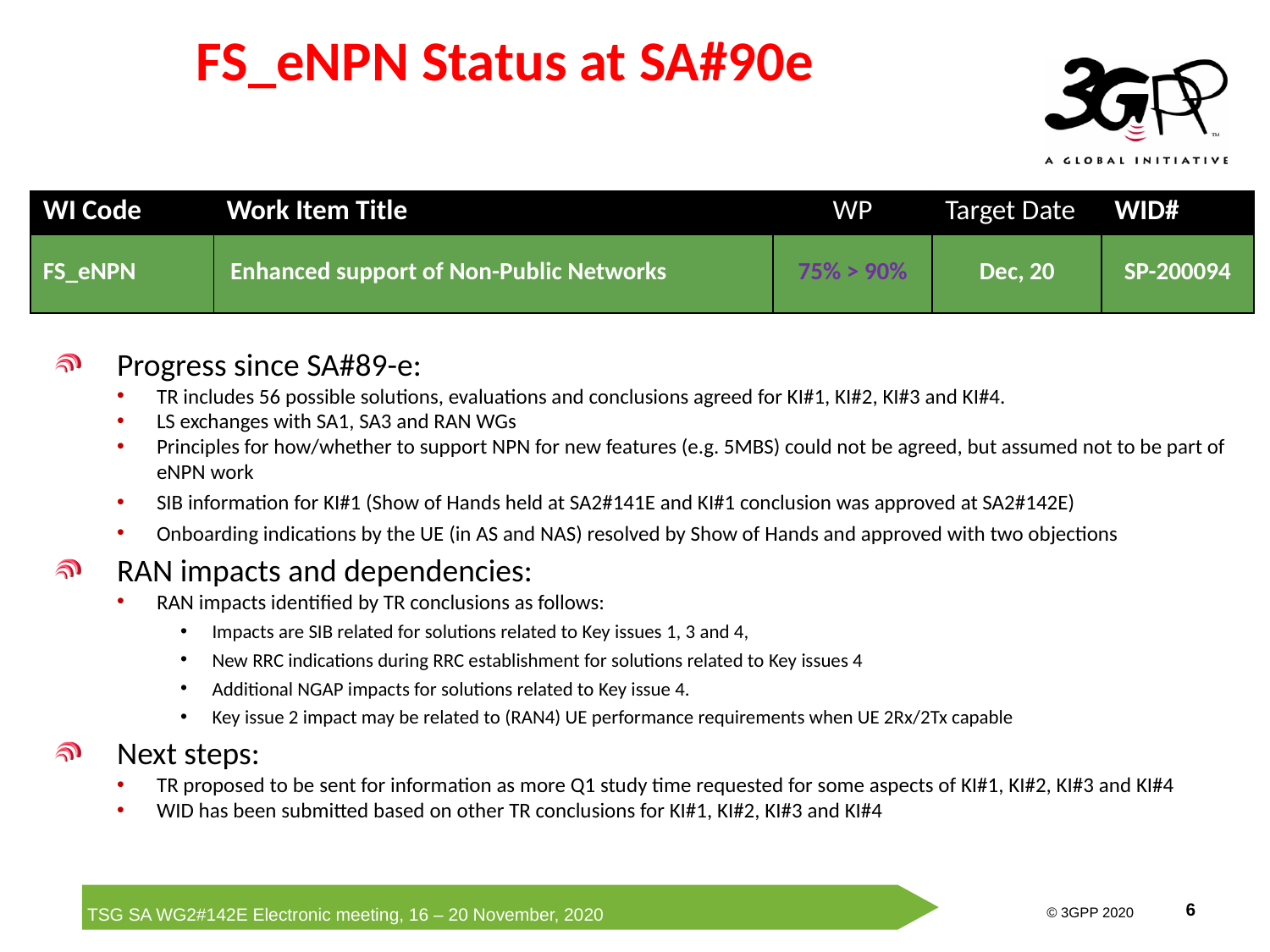

# FS_eNPN Status at SA#90e
| WI Code | Work Item Title | WP | Target Date | WID# |
| --- | --- | --- | --- | --- |
| FS\_eNPN | Enhanced support of Non-Public Networks | 75% > 90% | Dec, 20 | SP-200094 |
Progress since SA#89-e:
TR includes 56 possible solutions, evaluations and conclusions agreed for KI#1, KI#2, KI#3 and KI#4.
LS exchanges with SA1, SA3 and RAN WGs
Principles for how/whether to support NPN for new features (e.g. 5MBS) could not be agreed, but assumed not to be part of eNPN work
SIB information for KI#1 (Show of Hands held at SA2#141E and KI#1 conclusion was approved at SA2#142E)
Onboarding indications by the UE (in AS and NAS) resolved by Show of Hands and approved with two objections
RAN impacts and dependencies:
RAN impacts identified by TR conclusions as follows:
Impacts are SIB related for solutions related to Key issues 1, 3 and 4,
New RRC indications during RRC establishment for solutions related to Key issues 4
Additional NGAP impacts for solutions related to Key issue 4.
Key issue 2 impact may be related to (RAN4) UE performance requirements when UE 2Rx/2Tx capable
Next steps:
TR proposed to be sent for information as more Q1 study time requested for some aspects of KI#1, KI#2, KI#3 and KI#4
WID has been submitted based on other TR conclusions for KI#1, KI#2, KI#3 and KI#4